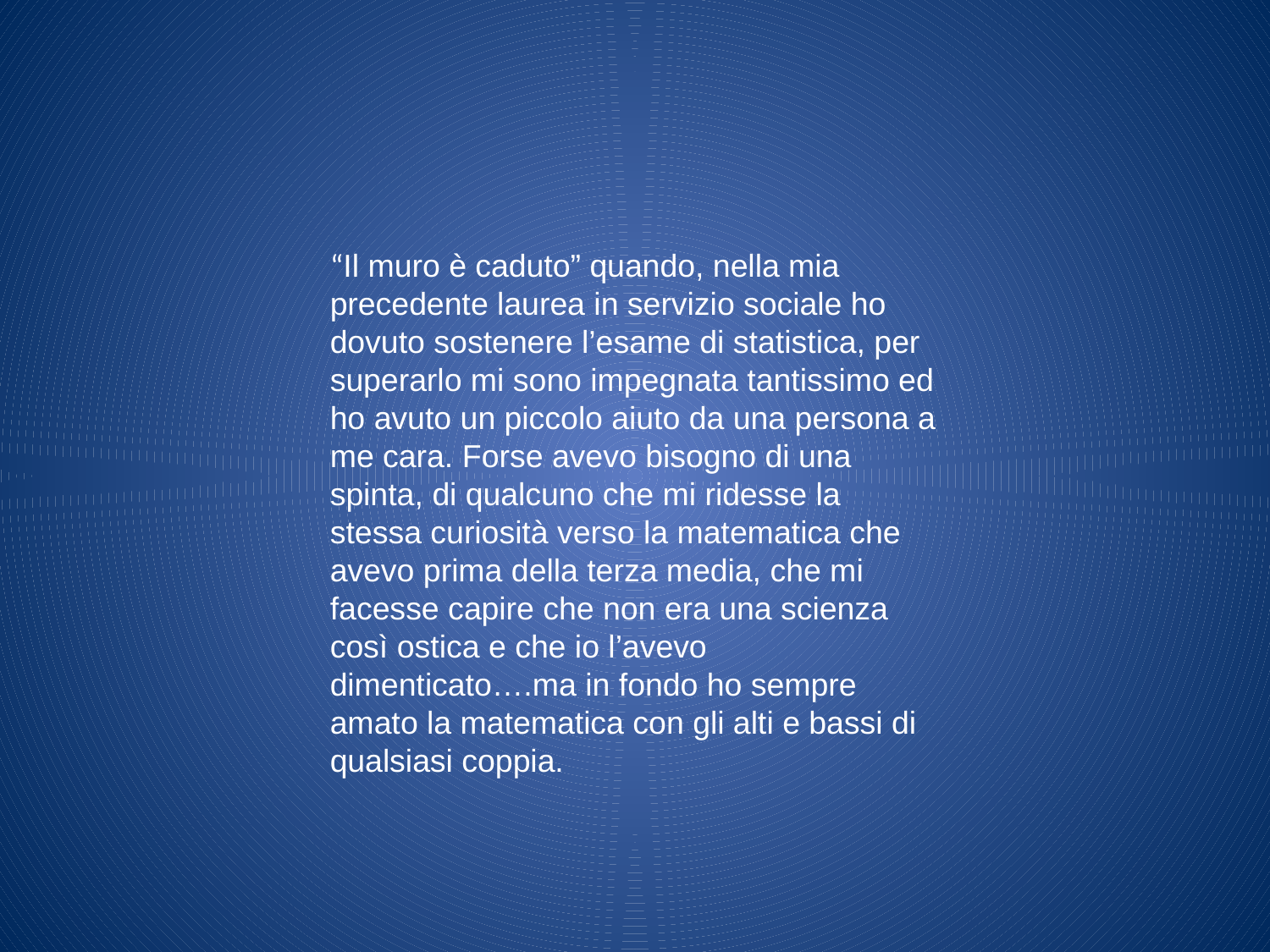

“Il muro è caduto” quando, nella mia precedente laurea in servizio sociale ho dovuto sostenere l’esame di statistica, per superarlo mi sono impegnata tantissimo ed ho avuto un piccolo aiuto da una persona a me cara. Forse avevo bisogno di una spinta, di qualcuno che mi ridesse la stessa curiosità verso la matematica che avevo prima della terza media, che mi facesse capire che non era una scienza così ostica e che io l’avevo dimenticato….ma in fondo ho sempre amato la matematica con gli alti e bassi di qualsiasi coppia.